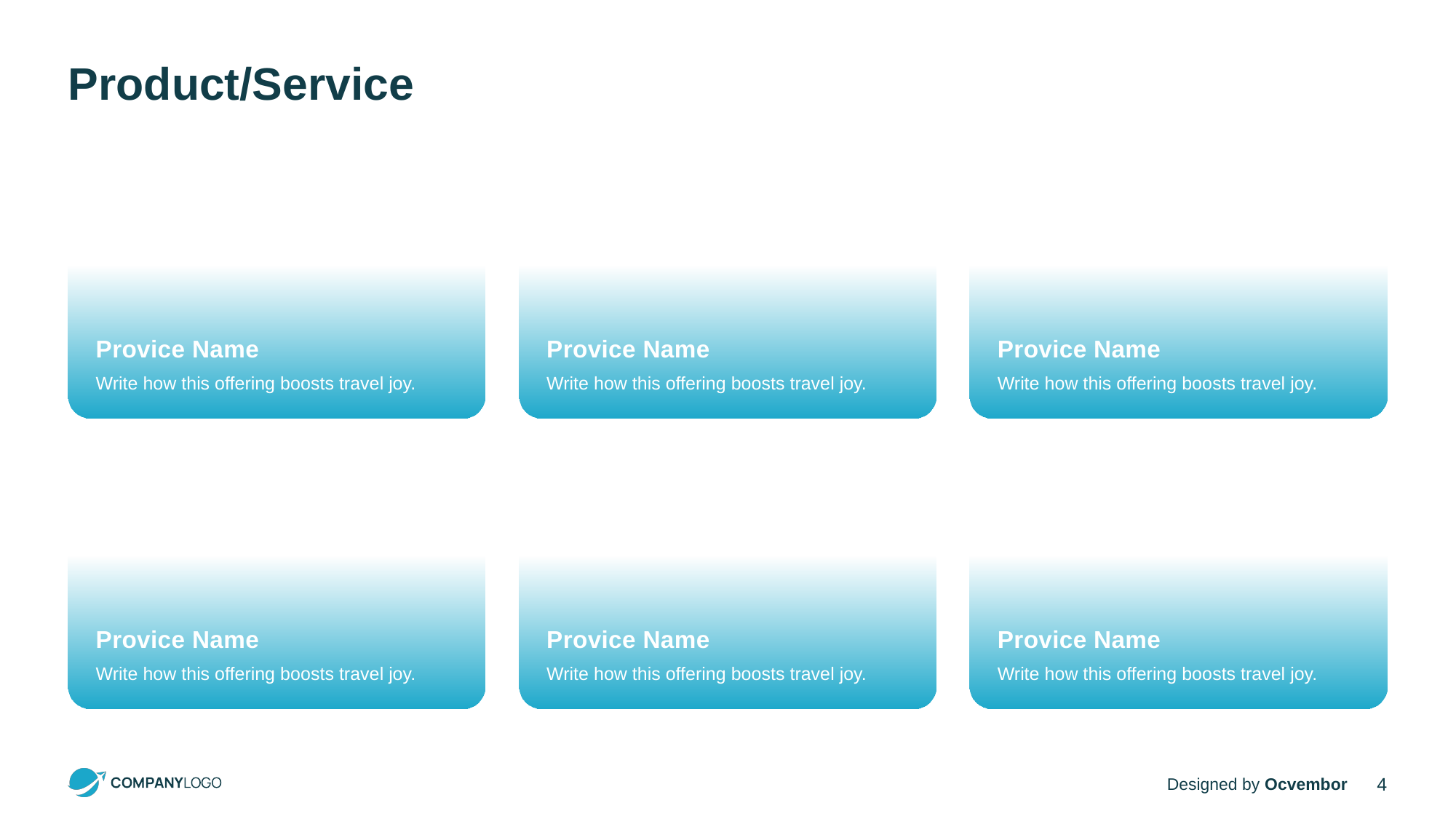

# Product/Service

Provice Name
Write how this offering boosts travel joy.

Provice Name
Write how this offering boosts travel joy.

Provice Name
Write how this offering boosts travel joy.

Provice Name
Write how this offering boosts travel joy.

Provice Name
Write how this offering boosts travel joy.

Provice Name
Write how this offering boosts travel joy.